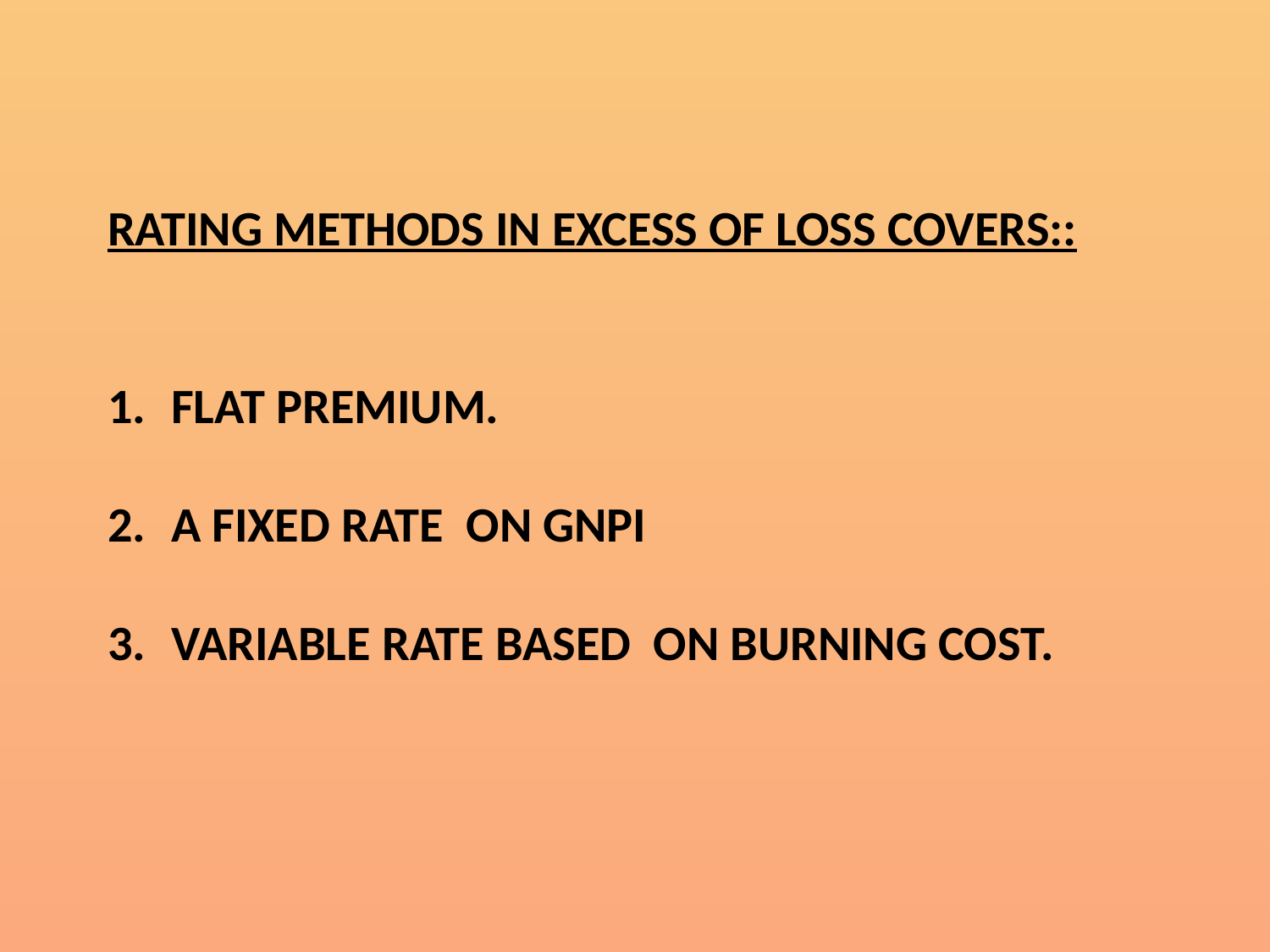

RATING METHODS IN EXCESS OF LOSS COVERS::

FLAT PREMIUM.

A FIXED RATE  ON GNPI

VARIABLE RATE BASED  ON BURNING COST.